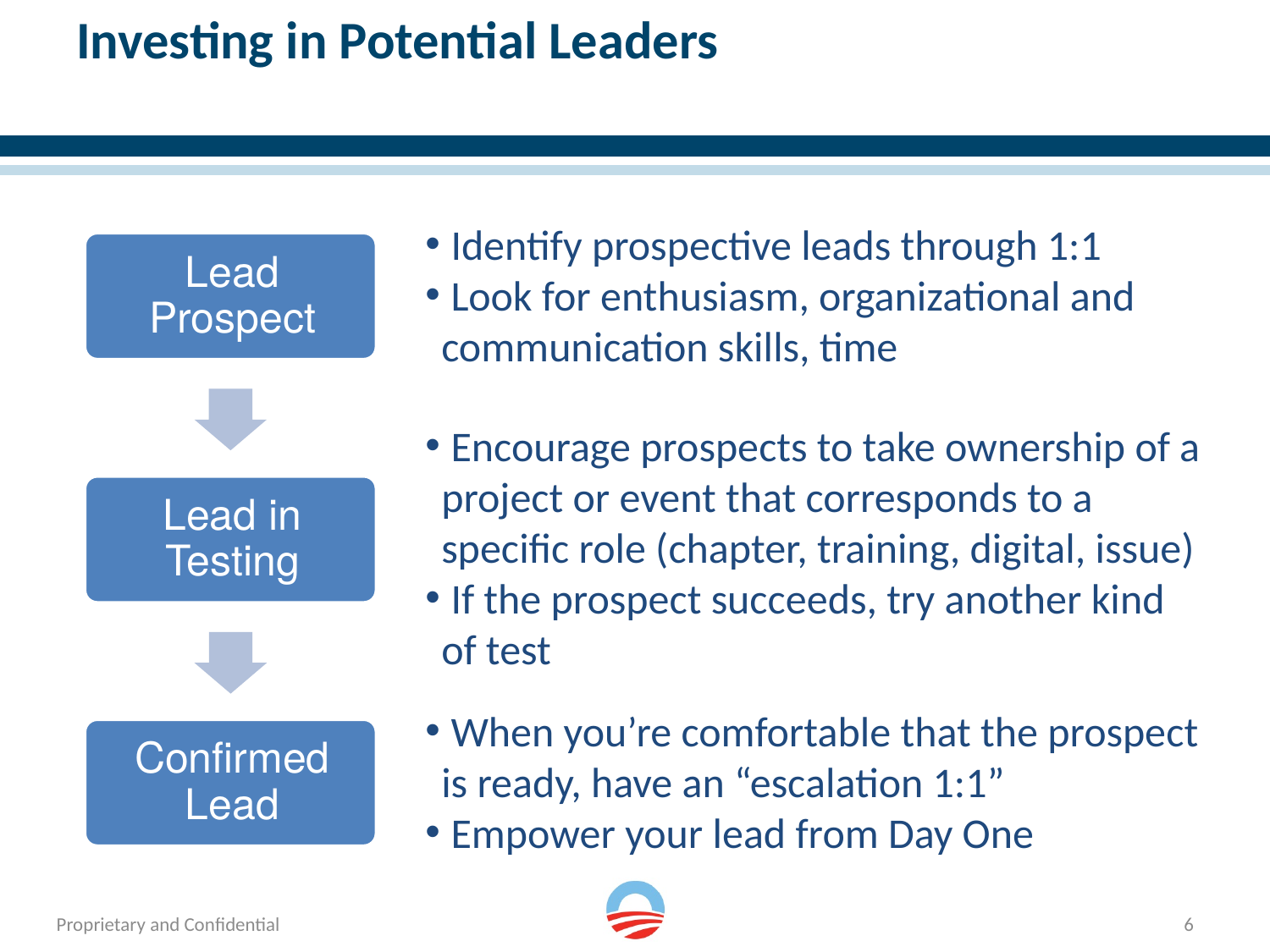

# Investing in Potential Leaders
Lead Prospect

Lead in Testing

Confirmed Lead
 Identify prospective leads through 1:1
 Look for enthusiasm, organizational and communication skills, time
 Encourage prospects to take ownership of a project or event that corresponds to a specific role (chapter, training, digital, issue)
 If the prospect succeeds, try another kind of test
 When you’re comfortable that the prospect is ready, have an “escalation 1:1”
 Empower your lead from Day One
6